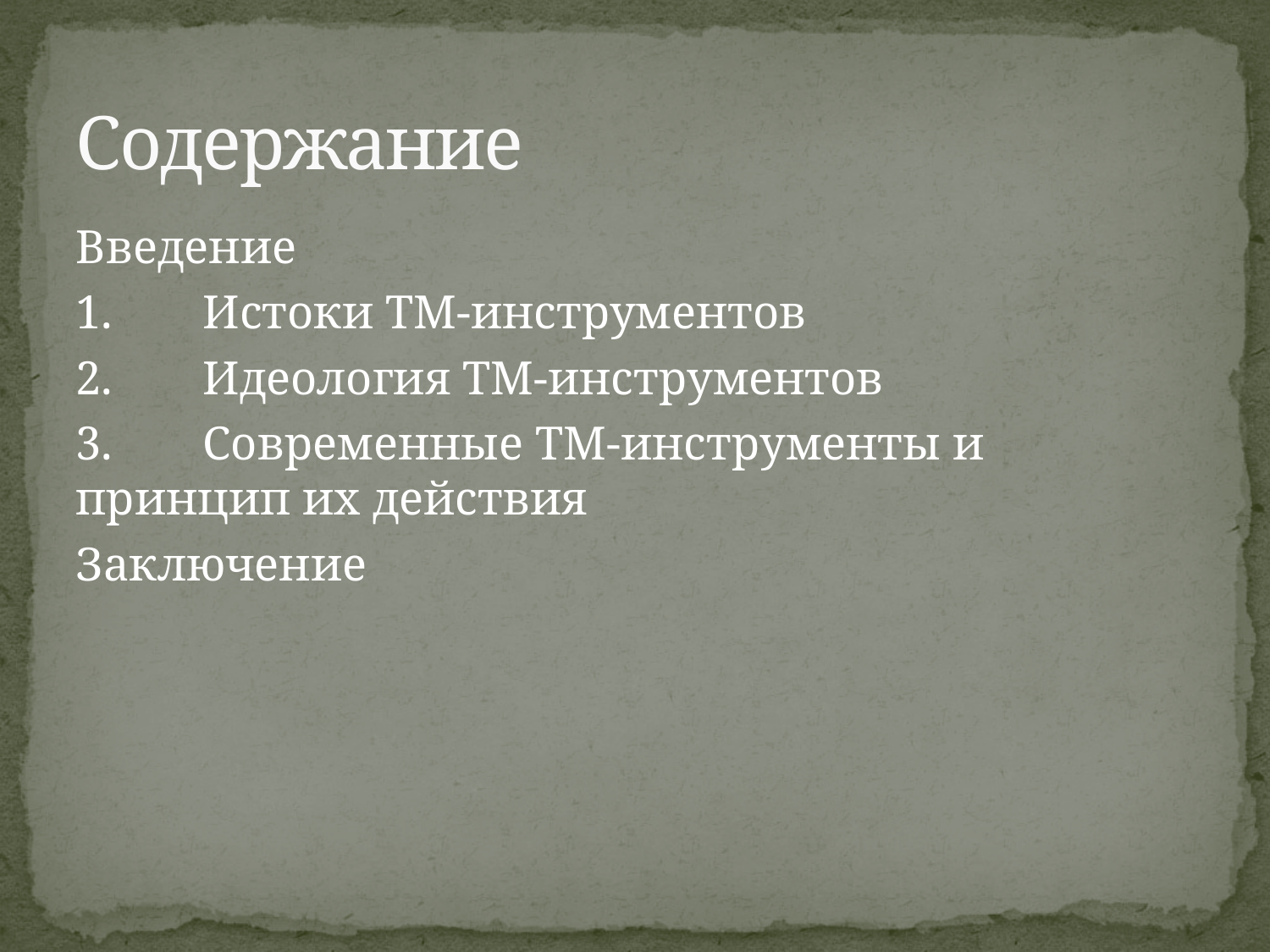

# Содержание
Введение
1.	Истоки ТМ-инструментов
2.	Идеология ТМ-инструментов
3.	Современные ТМ-инструменты и принцип их действия
Заключение